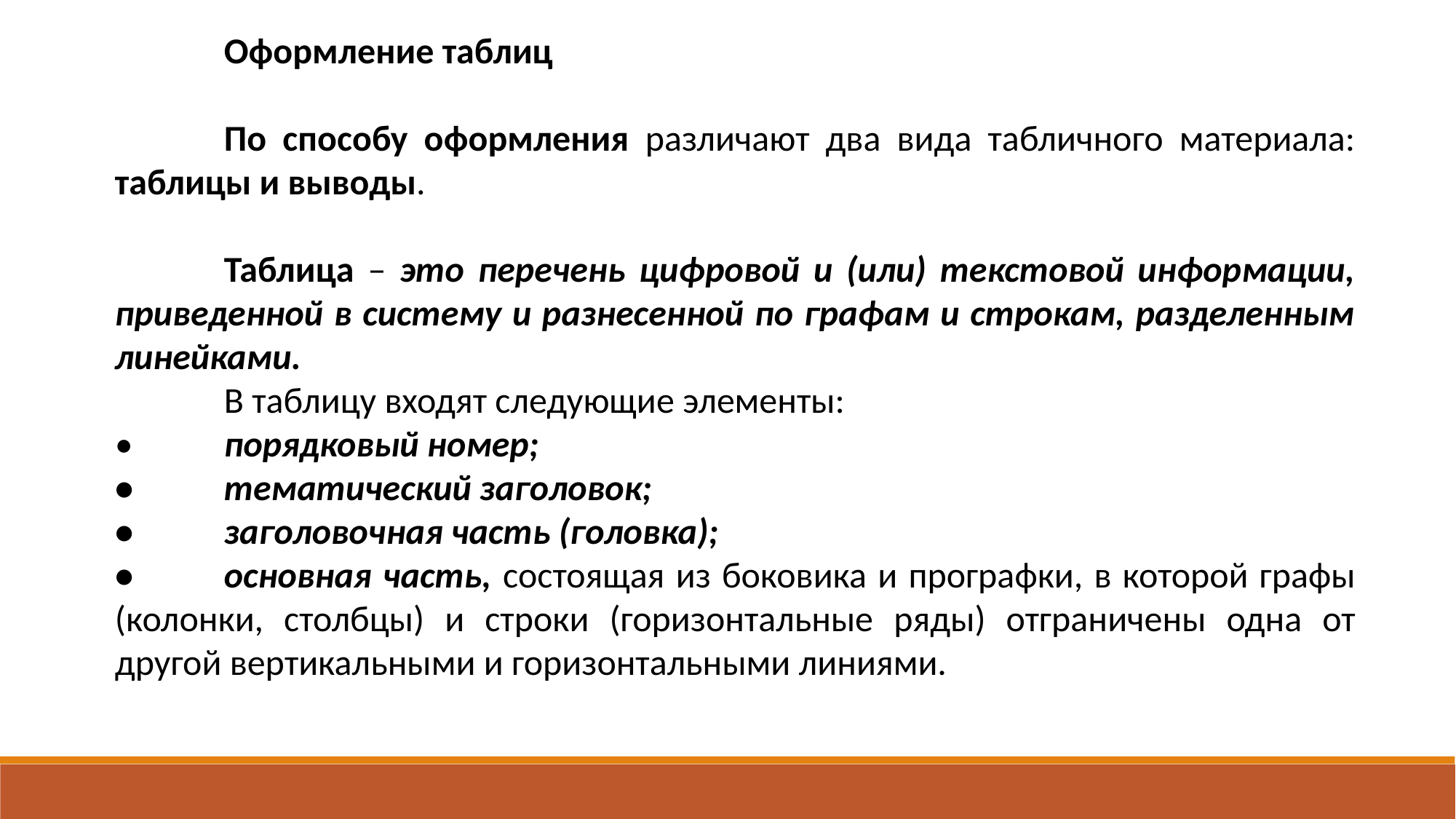

Оформление таблиц

	По способу оформления различают два вида табличного материала: таблицы и выводы.

	Таблица – это перечень цифровой и (или) текстовой информации, приведенной в систему и разнесенной по графам и строкам, разделенным линейками.
	В таблицу входят следующие элементы:
•	порядковый номер;
•	тематический заголовок;
•	заголовочная часть (головка);
•	основная часть, состоящая из боковика и прографки, в которой графы (колонки, столбцы) и строки (горизонтальные ряды) отграничены одна от другой вертикальными и горизонтальными линиями.